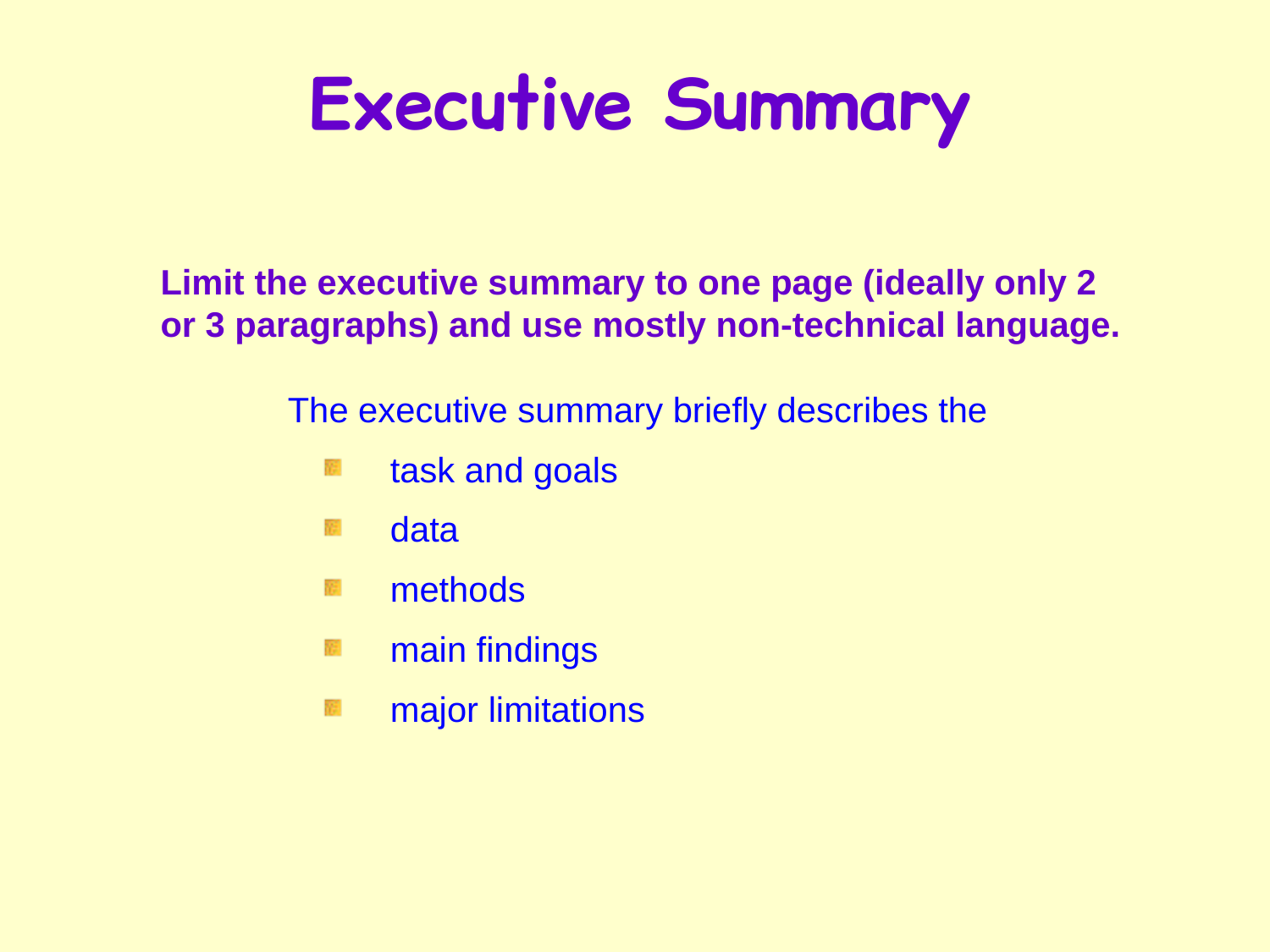

# Executive Summary
Limit the executive summary to one page (ideally only 2 or 3 paragraphs) and use mostly non-technical language.
The executive summary briefly describes the
    task and goals
    data
    methods
    main findings
    major limitations